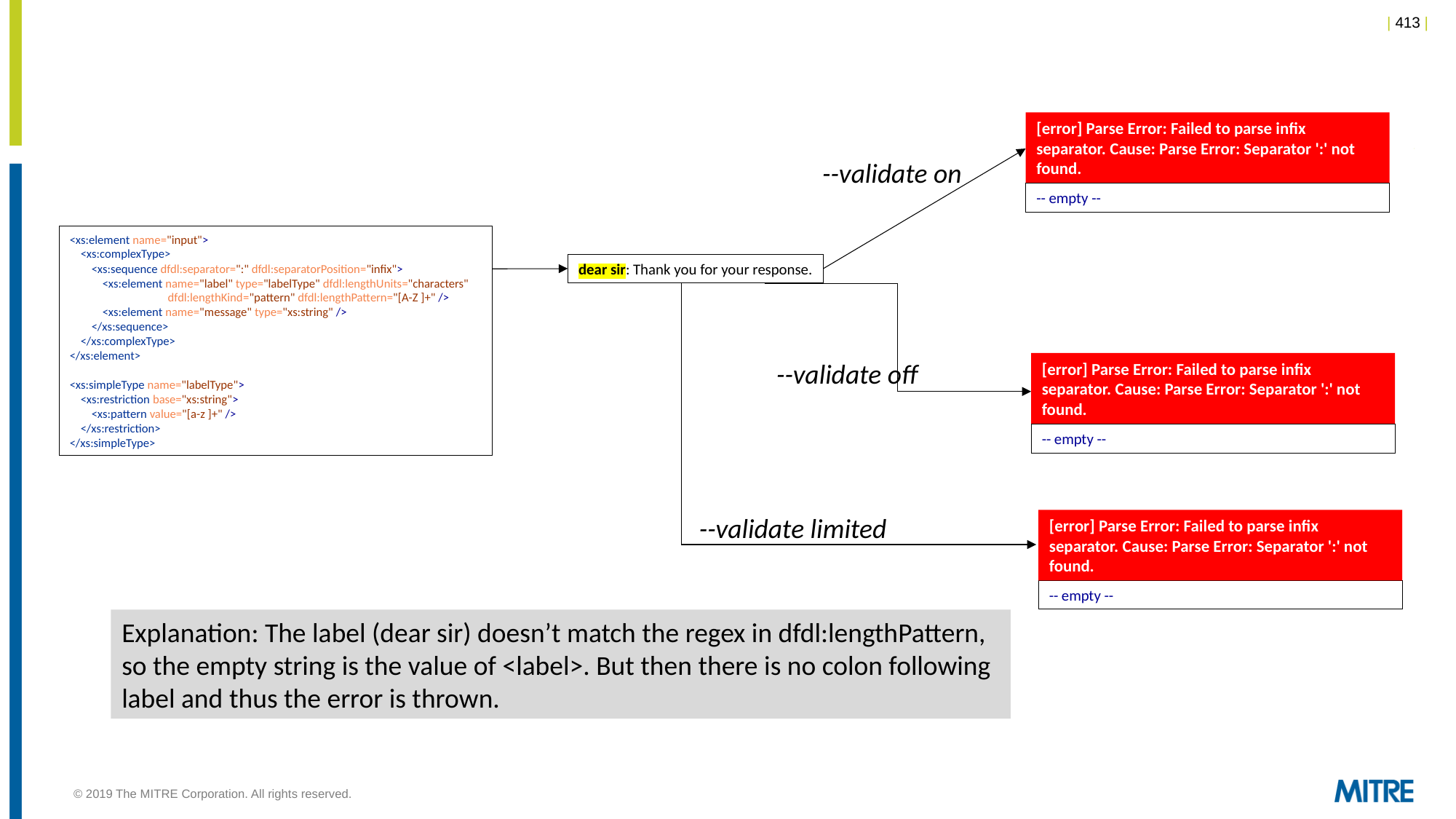

[error] Parse Error: Failed to parse infix separator. Cause: Parse Error: Separator ':' not found.
--validate on
-- empty --
<xs:element name="input">
    <xs:complexType>
        <xs:sequence dfdl:separator=":" dfdl:separatorPosition="infix">
            <xs:element name="label" type="labelType" dfdl:lengthUnits="characters"
                                    dfdl:lengthKind="pattern" dfdl:lengthPattern="[A-Z ]+" />
            <xs:element name="message" type="xs:string" />
        </xs:sequence>
    </xs:complexType>
</xs:element>
<xs:simpleType name="labelType">
    <xs:restriction base="xs:string">
        <xs:pattern value="[a-z ]+" />
    </xs:restriction>
</xs:simpleType>
dear sir: Thank you for your response.
--validate off
[error] Parse Error: Failed to parse infix separator. Cause: Parse Error: Separator ':' not found.
-- empty --
--validate limited
[error] Parse Error: Failed to parse infix separator. Cause: Parse Error: Separator ':' not found.
-- empty --
Explanation: The label (dear sir) doesn’t match the regex in dfdl:lengthPattern, so the empty string is the value of <label>. But then there is no colon following label and thus the error is thrown.
© 2019 The MITRE Corporation. All rights reserved.